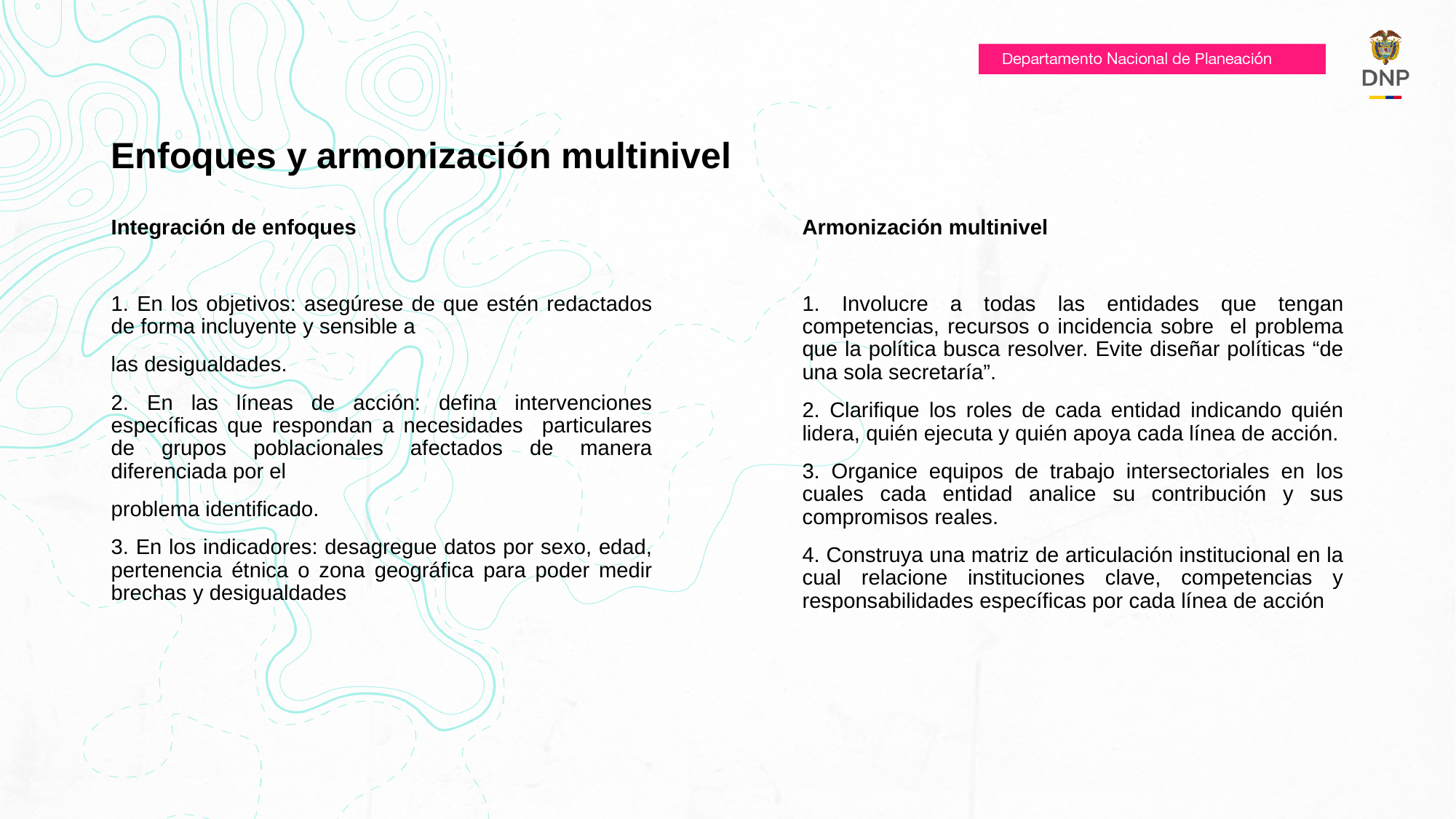

# Enfoques y armonización multinivel
Integración de enfoques

1. En los objetivos: asegúrese de que estén redactados de forma incluyente y sensible a
las desigualdades.
2. En las líneas de acción: defina intervenciones específicas que respondan a necesidades  particulares de grupos poblacionales afectados de manera diferenciada por el
problema identificado.
3. En los indicadores: desagregue datos por sexo, edad, pertenencia étnica o zona geográfica para poder medir brechas y desigualdades
Armonización multinivel

1. Involucre a todas las entidades que tengan competencias, recursos o incidencia sobre  el problema que la política busca resolver. Evite diseñar políticas “de una sola secretaría”.
2. Clarifique los roles de cada entidad indicando quién lidera, quién ejecuta y quién apoya cada línea de acción.
3. Organice equipos de trabajo intersectoriales en los cuales cada entidad analice su contribución y sus compromisos reales.
4. Construya una matriz de articulación institucional en la cual relacione instituciones clave, competencias y responsabilidades específicas por cada línea de acción